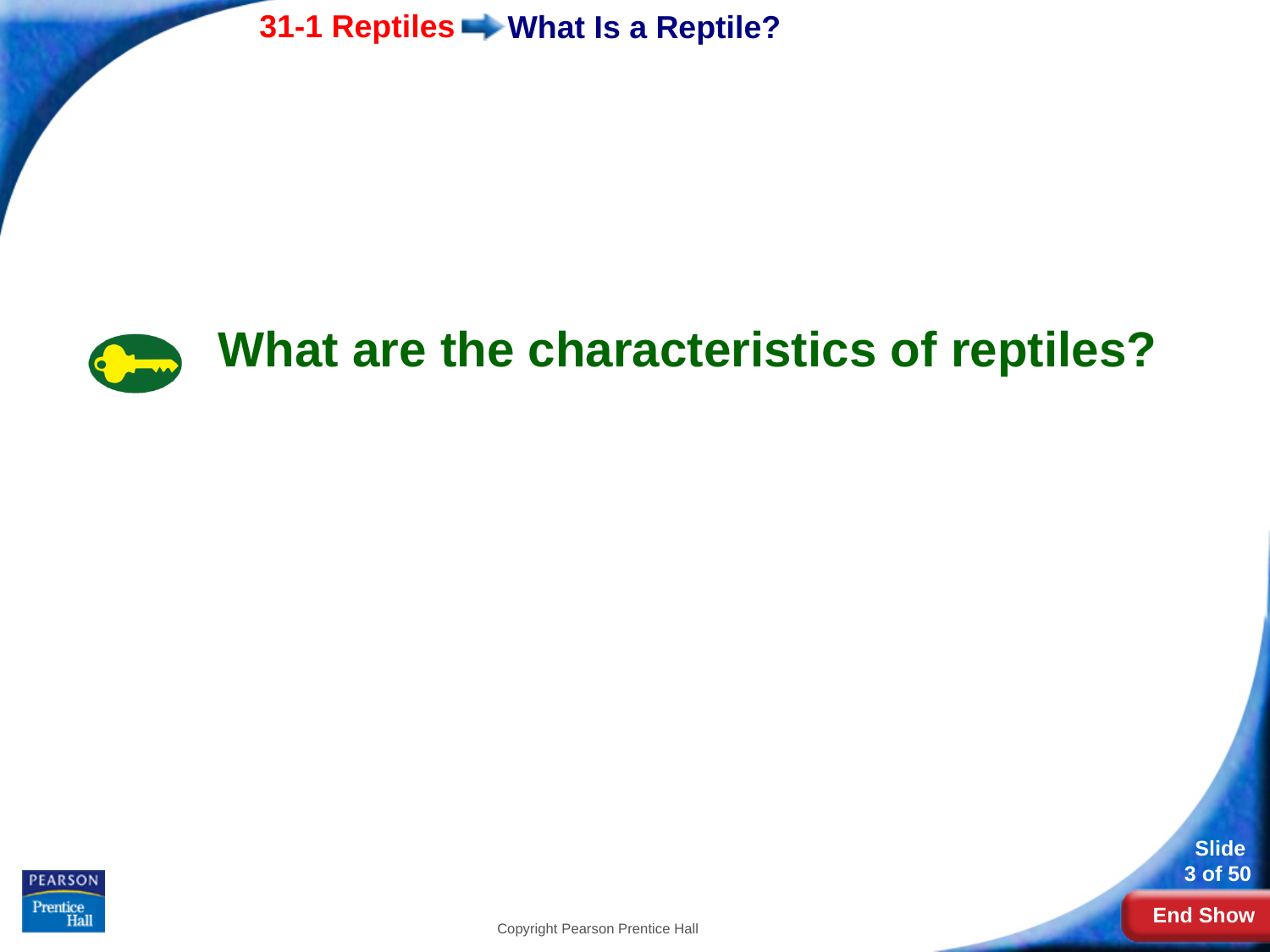

# What Is a Reptile?

What are the characteristics of reptiles?
Copyright Pearson Prentice Hall